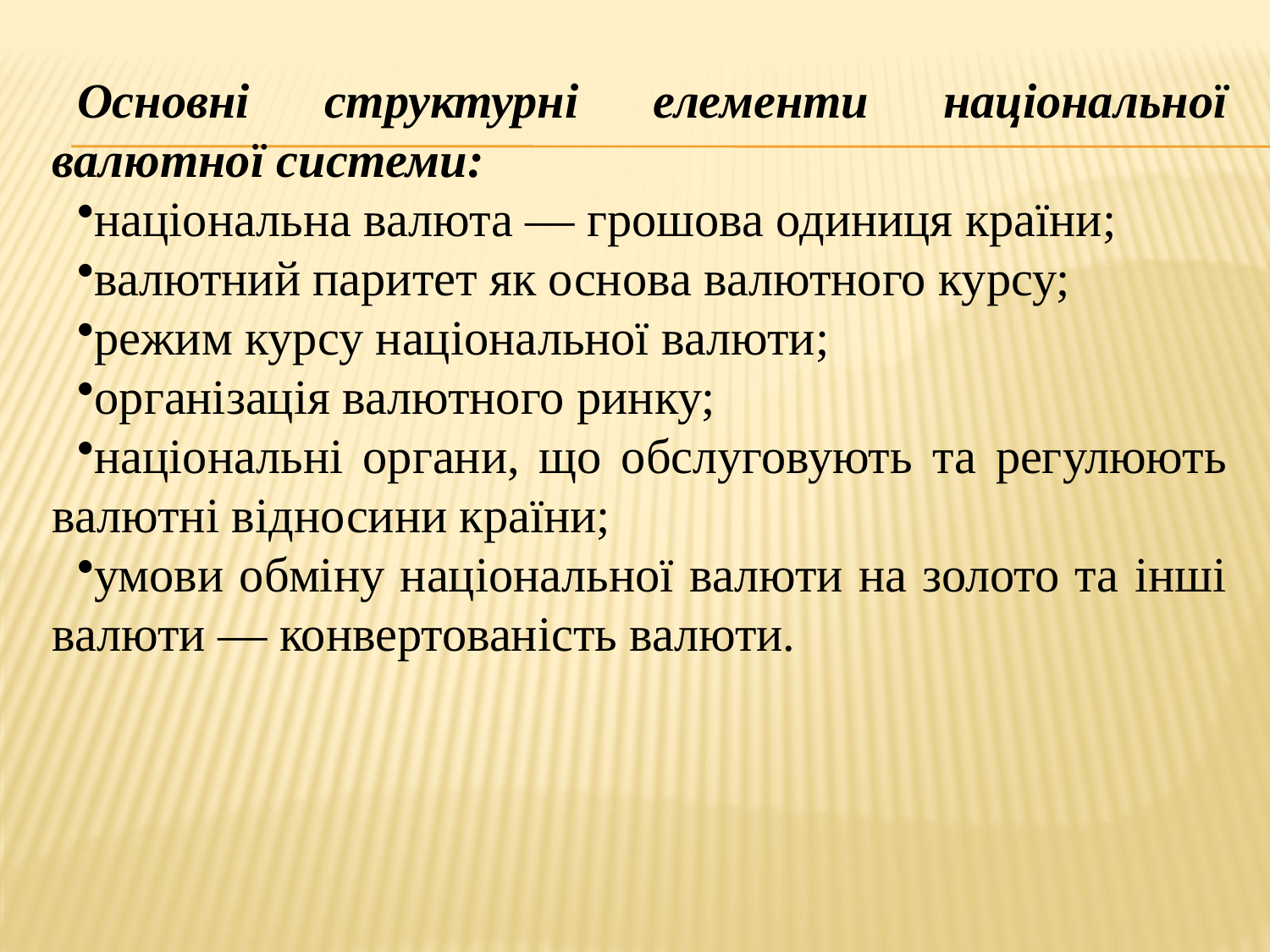

Основні структурні елементи національної валютної системи:
національна валюта — грошова одиниця країни;
валютний паритет як основа валютного курсу;
режим курсу національної валюти;
організація валютного ринку;
національні органи, що обслуговують та регулюють валютні відносини країни;
умови обміну національної валюти на золото та інші валюти — конвертованість валюти.